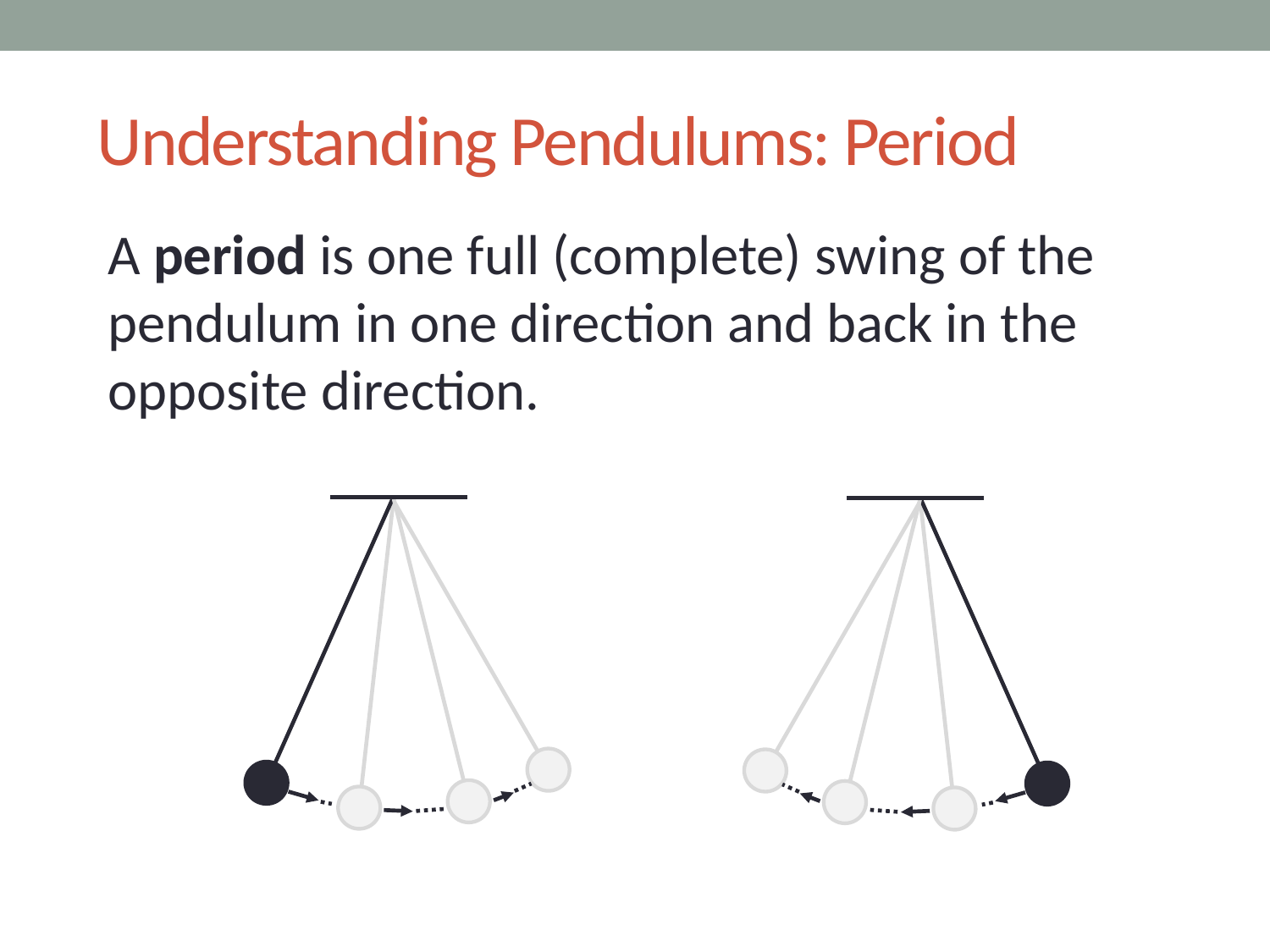

Understanding Pendulums: Period
A period is one full (complete) swing of the pendulum in one direction and back in the opposite direction.